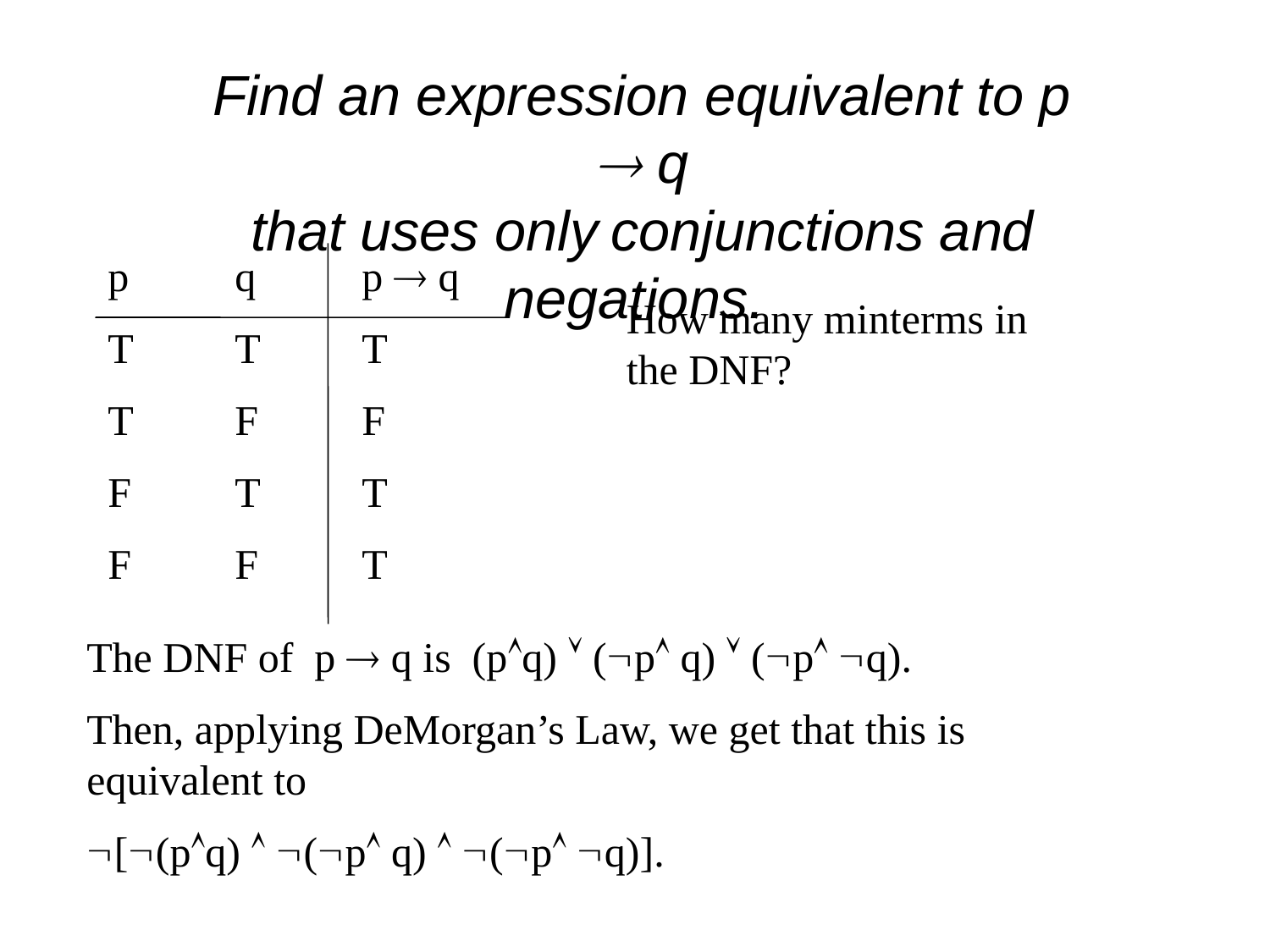

# Find an expression equivalent to p → q that uses only conjunctions and negations.
p	q	p → q
T	T	T
T	F	F
F	T	T
F	F	T

How many minterms in the DNF?
The DNF of  p → q is  (p∧q) ∨ (¬p∧ q) ∨ (¬p∧ ¬q).
Then, applying DeMorgan’s Law, we get that this is equivalent to
¬[¬(p∧q) ∧ ¬(¬p∧ q) ∧ ¬(¬p∧ ¬q)].